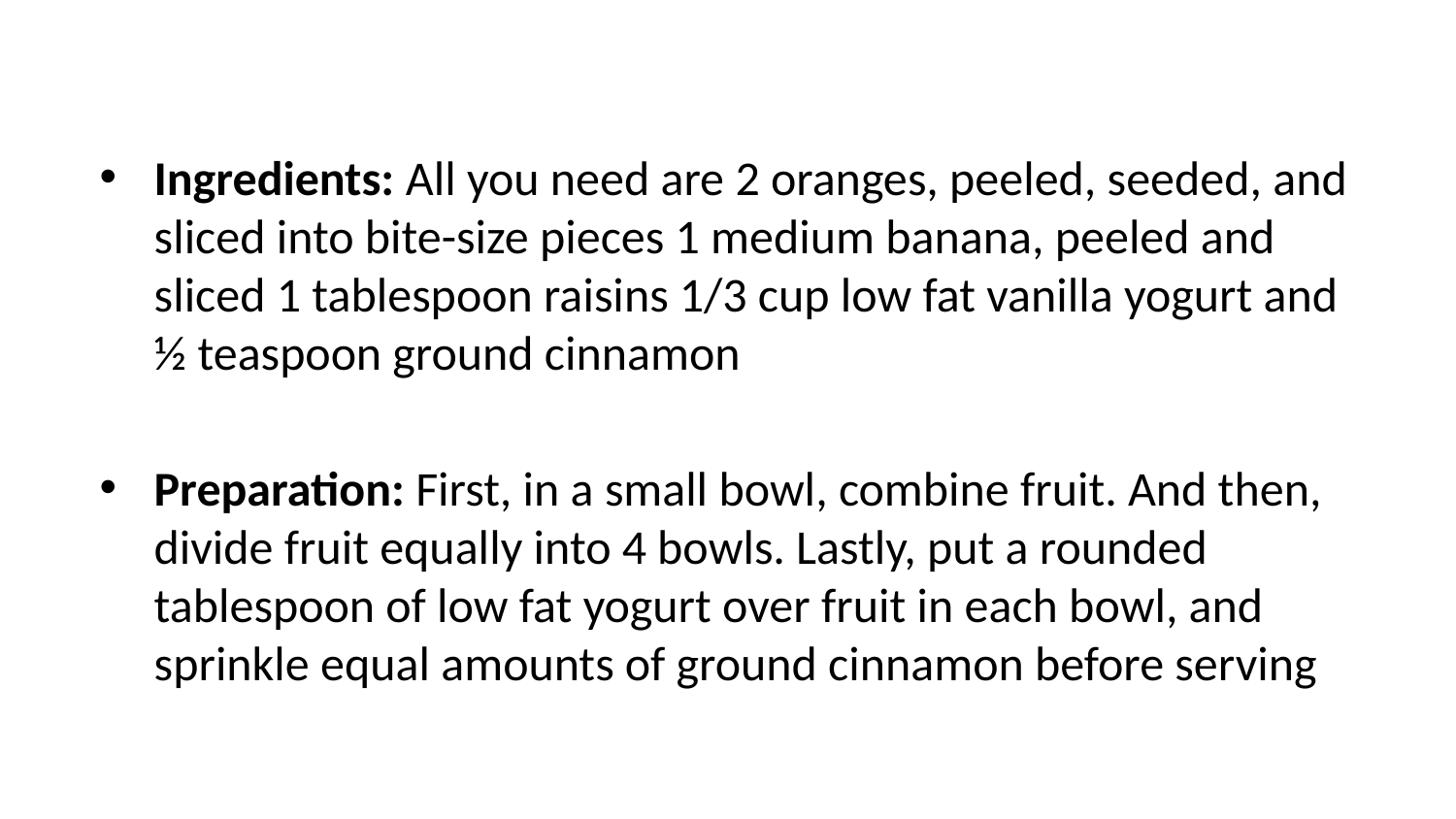

Ingredients: All you need are 2 oranges, peeled, seeded, and sliced into bite-size pieces 1 medium banana, peeled and sliced 1 tablespoon raisins 1/3 cup low fat vanilla yogurt and ½ teaspoon ground cinnamon

Preparation: First, in a small bowl, combine fruit. And then, divide fruit equally into 4 bowls. Lastly, put a rounded tablespoon of low fat yogurt over fruit in each bowl, and sprinkle equal amounts of ground cinnamon before serving